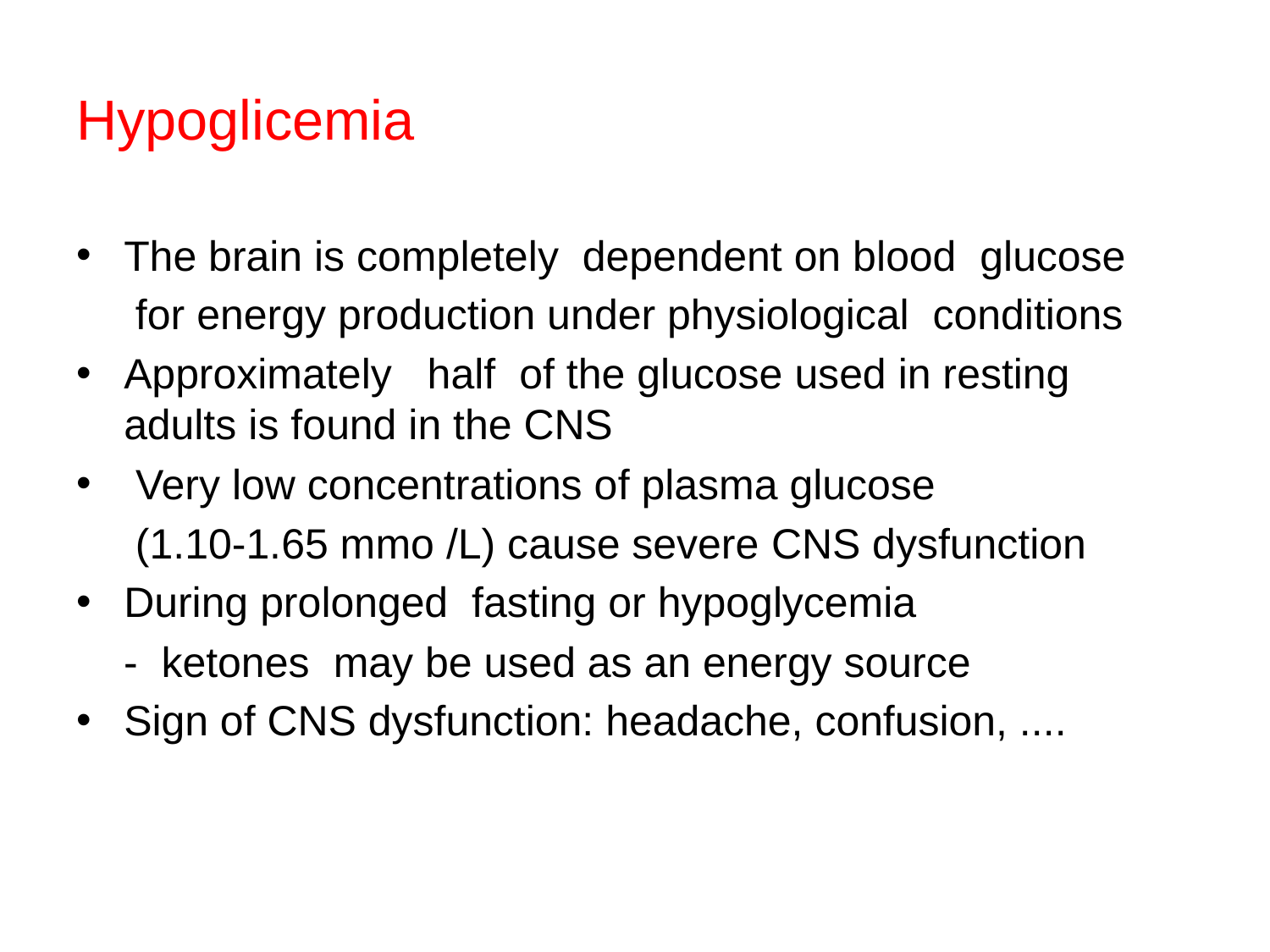

# Hypoglicemia
The brain is completely  dependent on blood  glucose
     for energy production under physiological  conditions
Approximately   half  of the glucose used in resting adults is found in the CNS
 Very low concentrations of plasma glucose
     (1.10-1.65 mmo /L) cause severe CNS dysfunction
During prolonged  fasting or hypoglycemia
    -  ketones  may be used as an energy source
Sign of CNS dysfunction: headache, confusion, ....